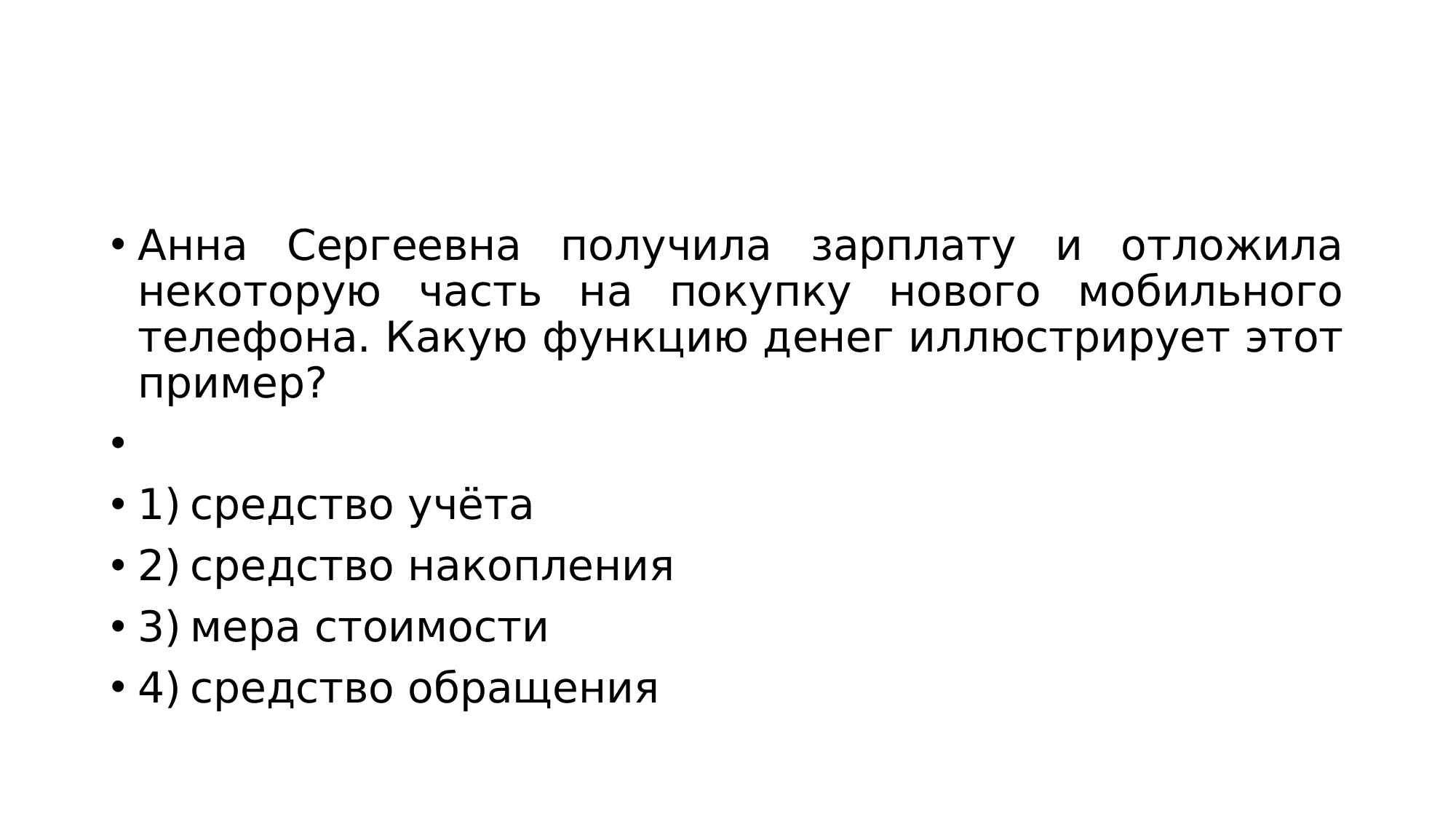

#
Анна Сергеевна получила зарплату и отложила некоторую часть на покупку нового мобильного телефона. Какую функцию денег иллюстрирует этот пример?

1) средство учёта
2) средство накопления
3) мера стоимости
4) средство обращения